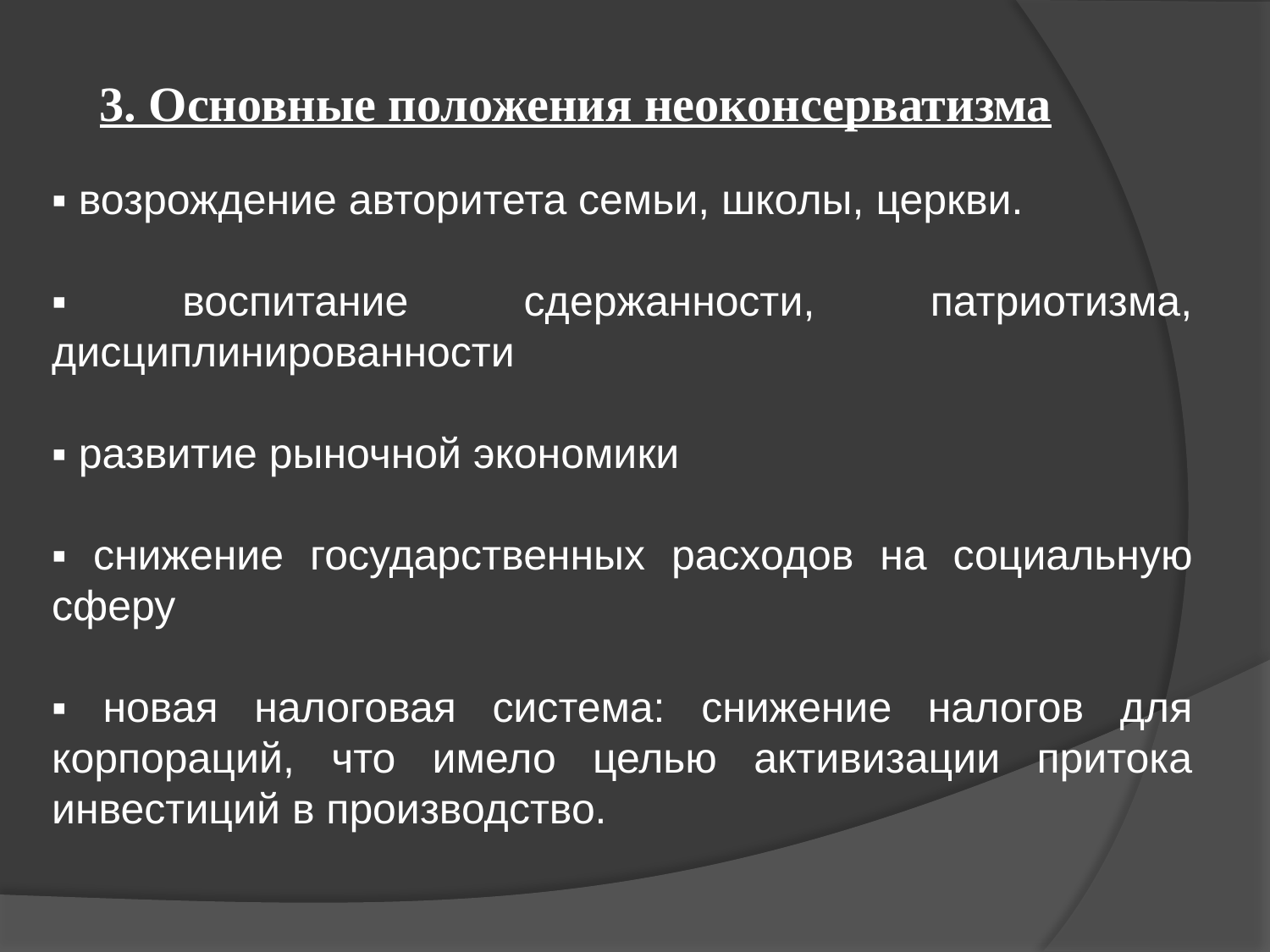

3. Основные положения неоконсерватизма
▪ возрождение авторитета семьи, школы, церкви.

▪ воспитание сдержанности, патриотизма, дисциплинированности

▪ развитие рыночной экономики

▪ снижение государственных расходов на социальную сферу

▪ новая налоговая система: снижение налогов для корпораций, что имело целью активизации притока инвестиций в производство.